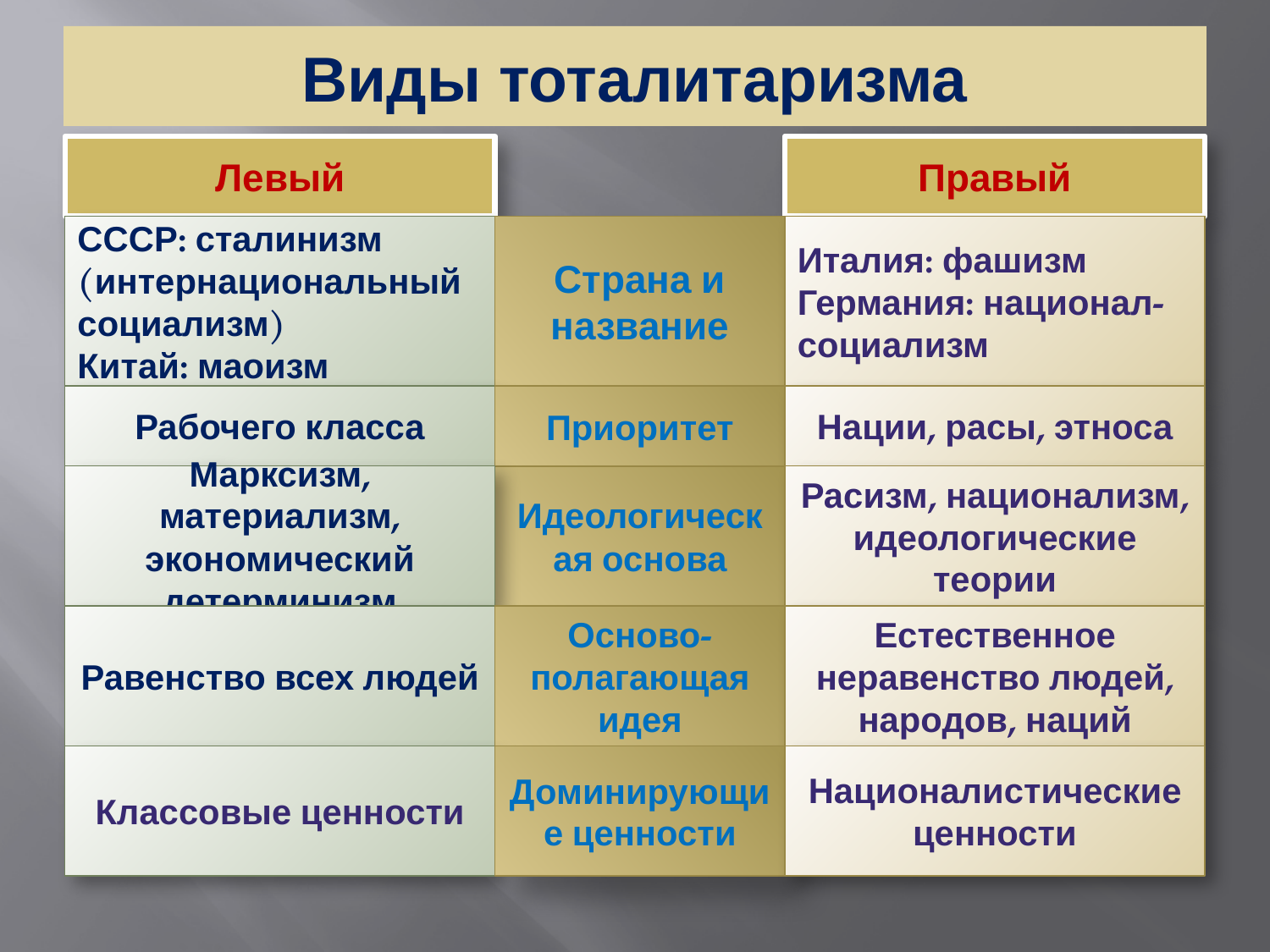

# Виды тоталитаризма

Левый
Правый
СССР: сталинизм (интернациональный социализм)
Китай: маоизм
Италия: фашизм
Германия: национал-социализм
Страна и название
Рабочего класса
Нации, расы, этноса
Приоритет
Марксизм, материализм, экономический детерминизм
Расизм, национализм, идеологические теории
Идеологическая основа
Равенство всех людей
Естественное неравенство людей, народов, наций
Осново-полагающая идея
Классовые ценности
Националистические ценности
Доминирующие ценности